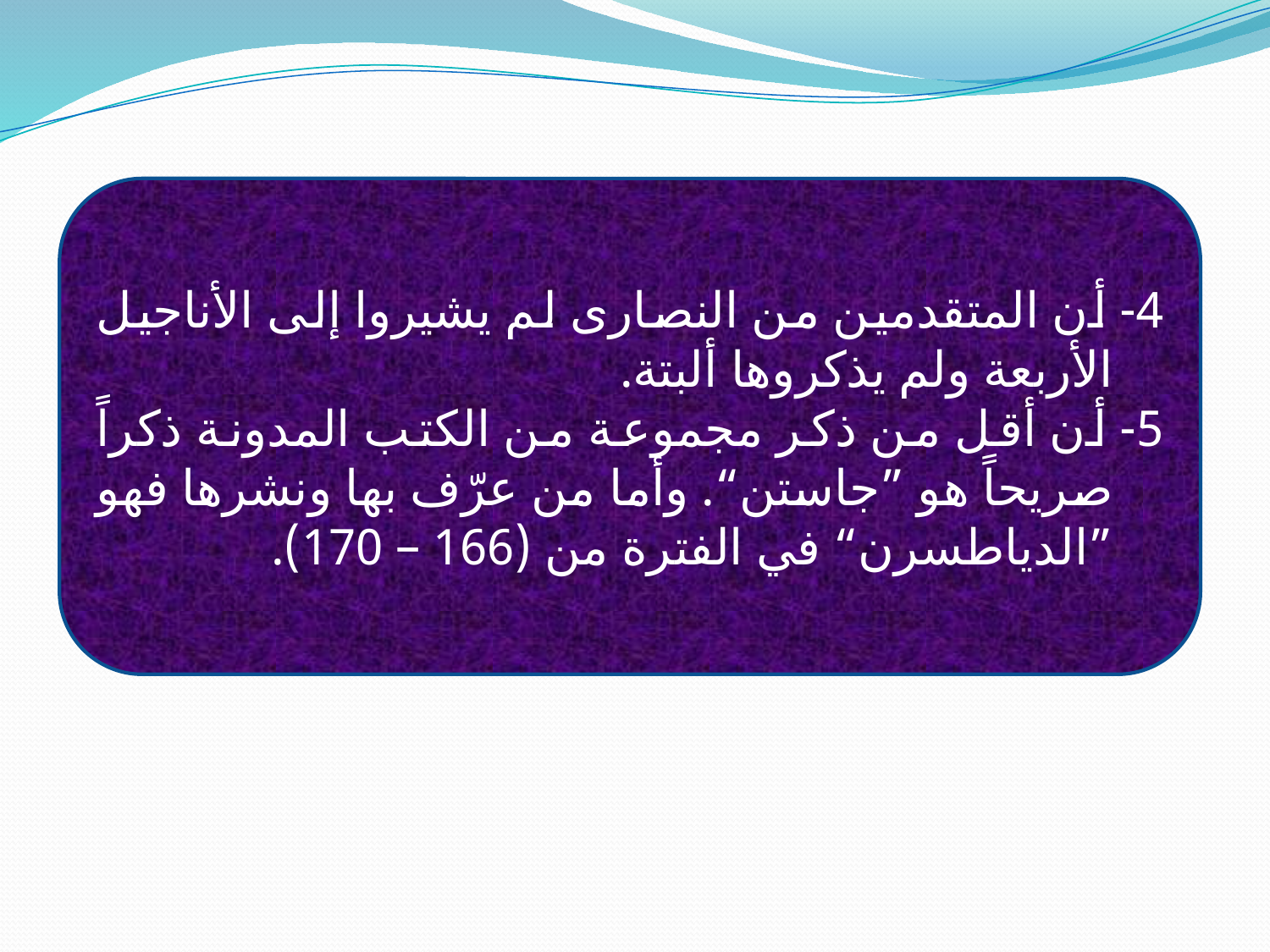

4- أن المتقدمين من النصارى لم يشيروا إلى الأناجيل الأربعة ولم يذكروها ألبتة.
5- أن أقل من ذكر مجموعة من الكتب المدونة ذكراً صريحاً هو ”جاستن“. وأما من عرّف بها ونشرها فهو ”الدياطسرن“ في الفترة من (166 – 170).